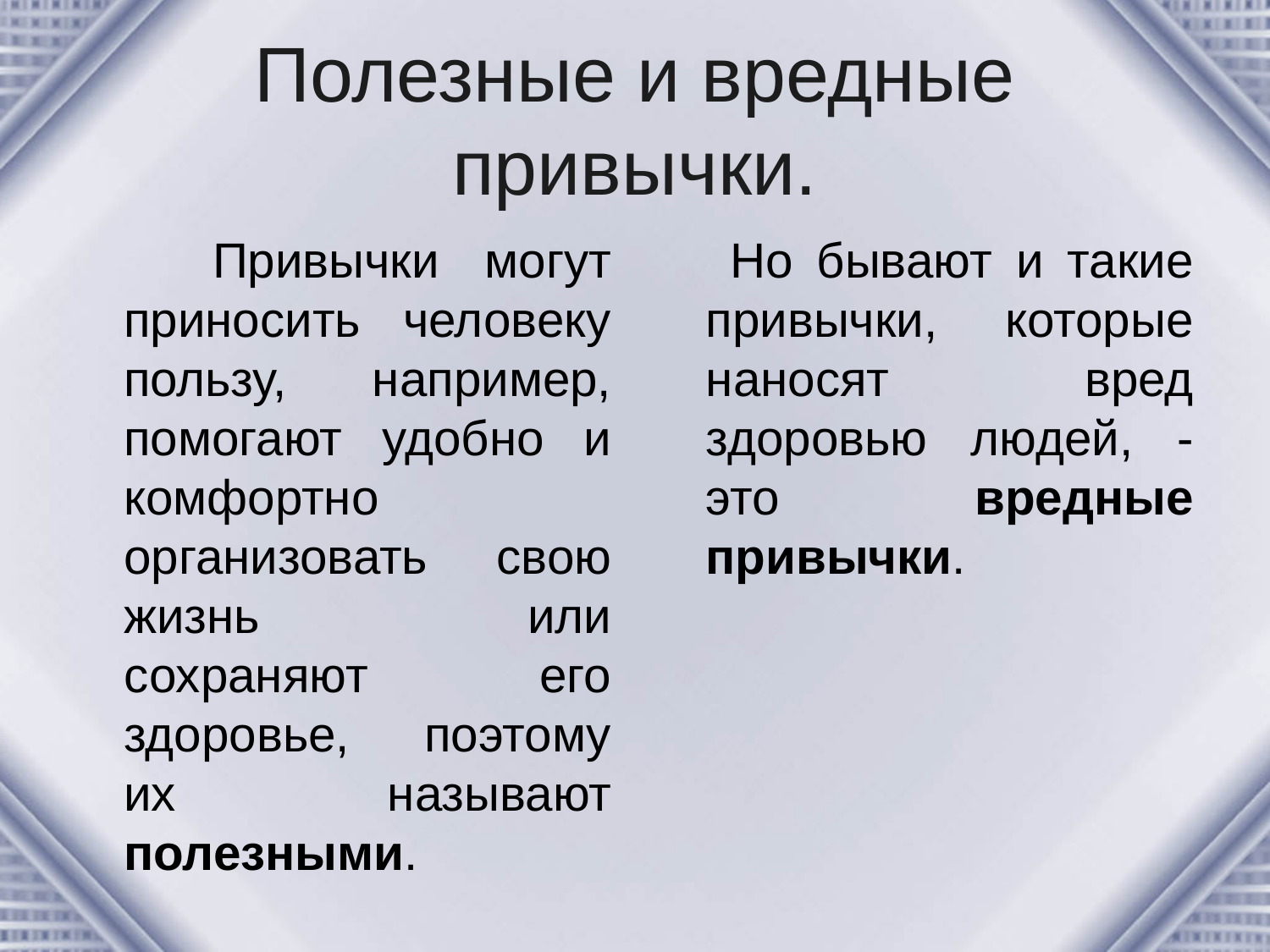

# Полезные и вредные привычки.
   Привычки могут приносить человеку пользу, например, помогают удобно и комфортно организовать свою жизнь или сохраняют его здоровье, поэтому их называют полезными.
   Но бывают и такие привычки, которые наносят вред здоровью людей, - это вредные привычки.